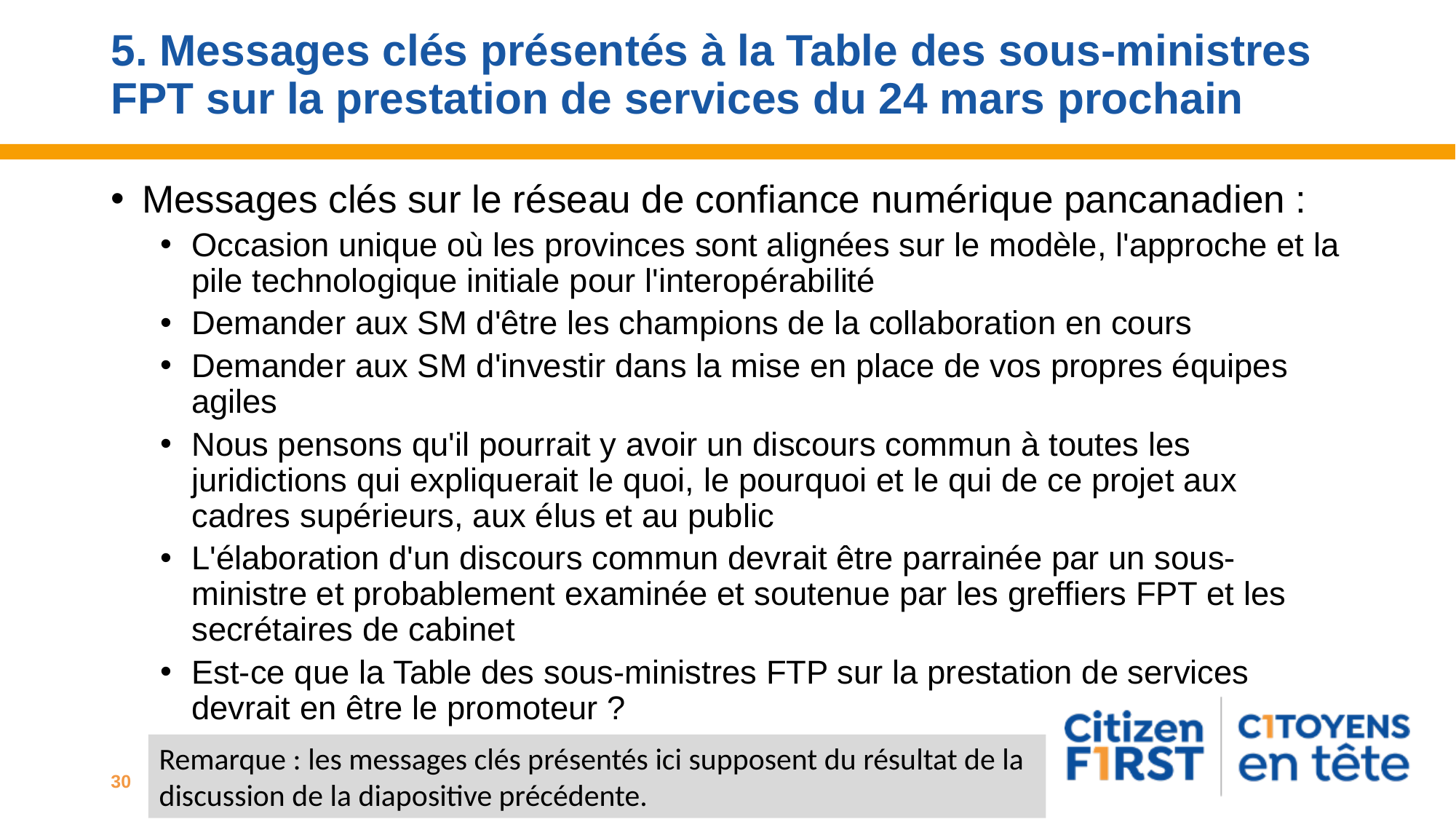

# 5. Messages clés présentés à la Table des sous-ministres FPT sur la prestation de services du 24 mars prochain
Messages clés sur le réseau de confiance numérique pancanadien :
Occasion unique où les provinces sont alignées sur le modèle, l'approche et la pile technologique initiale pour l'interopérabilité
Demander aux SM d'être les champions de la collaboration en cours
Demander aux SM d'investir dans la mise en place de vos propres équipes agiles
Nous pensons qu'il pourrait y avoir un discours commun à toutes les juridictions qui expliquerait le quoi, le pourquoi et le qui de ce projet aux cadres supérieurs, aux élus et au public
L'élaboration d'un discours commun devrait être parrainée par un sous-ministre et probablement examinée et soutenue par les greffiers FPT et les secrétaires de cabinet
Est-ce que la Table des sous-ministres FTP sur la prestation de services devrait en être le promoteur ?
Remarque : les messages clés présentés ici supposent du résultat de la discussion de la diapositive précédente.
30